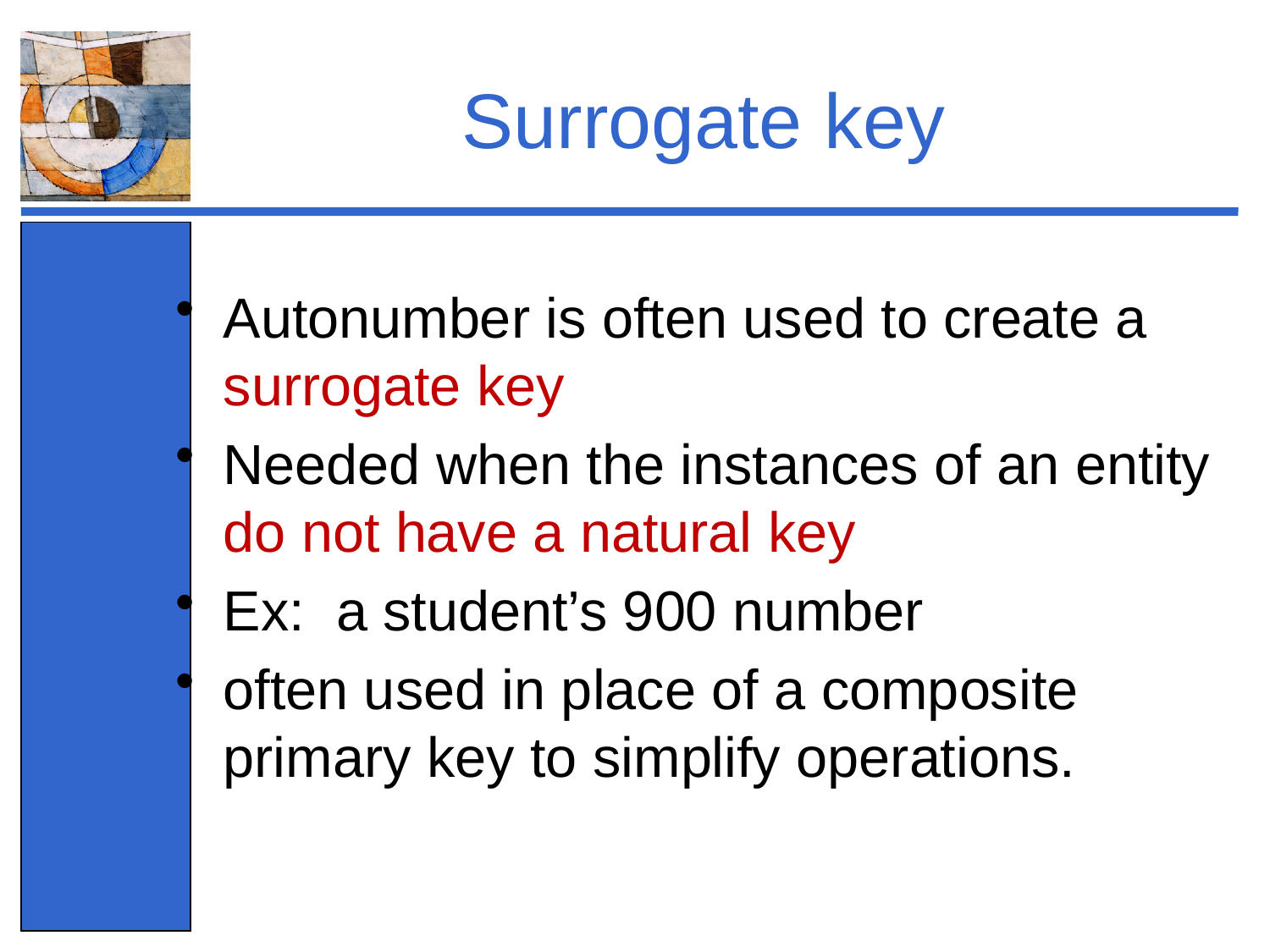

# Surrogate key
Autonumber is often used to create a surrogate key
Needed when the instances of an entity do not have a natural key
Ex:  a student’s 900 number
often used in place of a composite primary key to simplify operations.